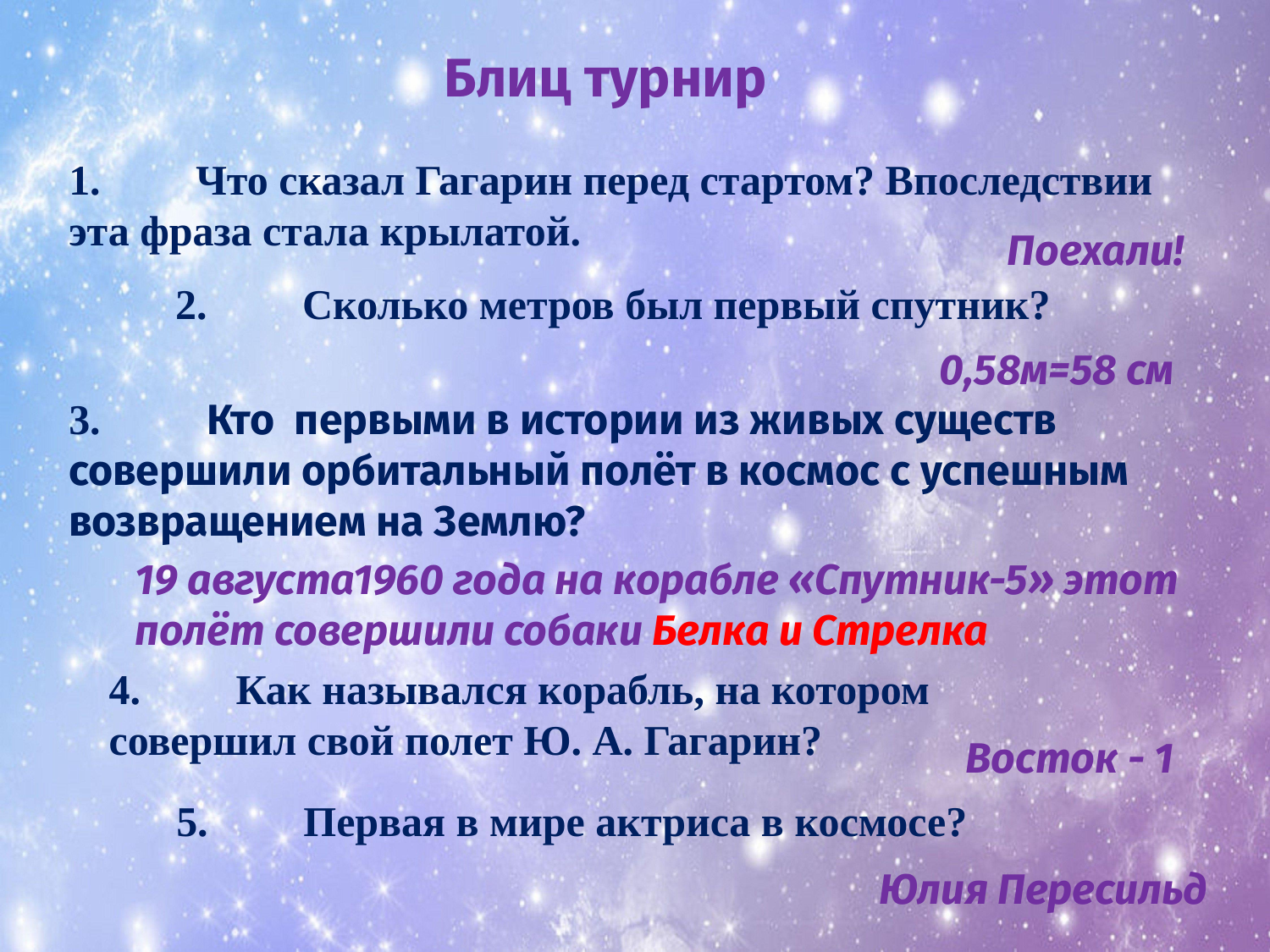

# Блиц турнир
1.	Что сказал Гагарин перед стартом? Впоследствии эта фраза стала крылатой.
Поехали!
2.	Сколько метров был первый спутник?
0,58м=58 см
3.	 Кто  первыми в истории из живых существ совершили орбитальный полёт в космос с успешным возвращением на Землю?
19 августа1960 года на корабле «Спутник-5» этот полёт совершили собаки Белка и Стрелка
4.	Как назывался корабль, на котором совершил свой полет Ю. А. Гагарин?
Восток - 1
5.	Первая в мире актриса в космосе?
Юлия Пересильд